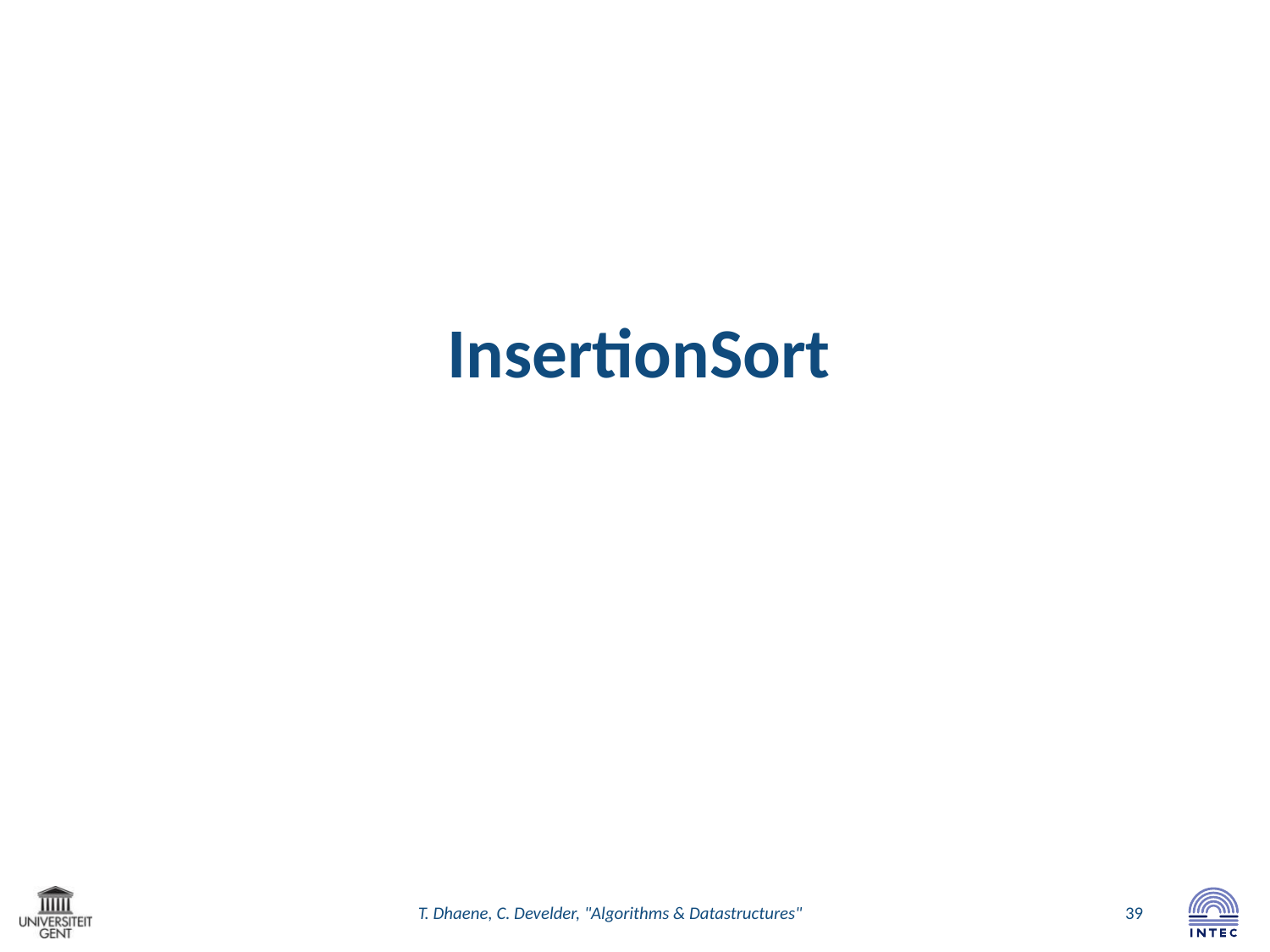

InsertionSort

T. Dhaene, C. Develder, "Algorithms & Datastructures"
39